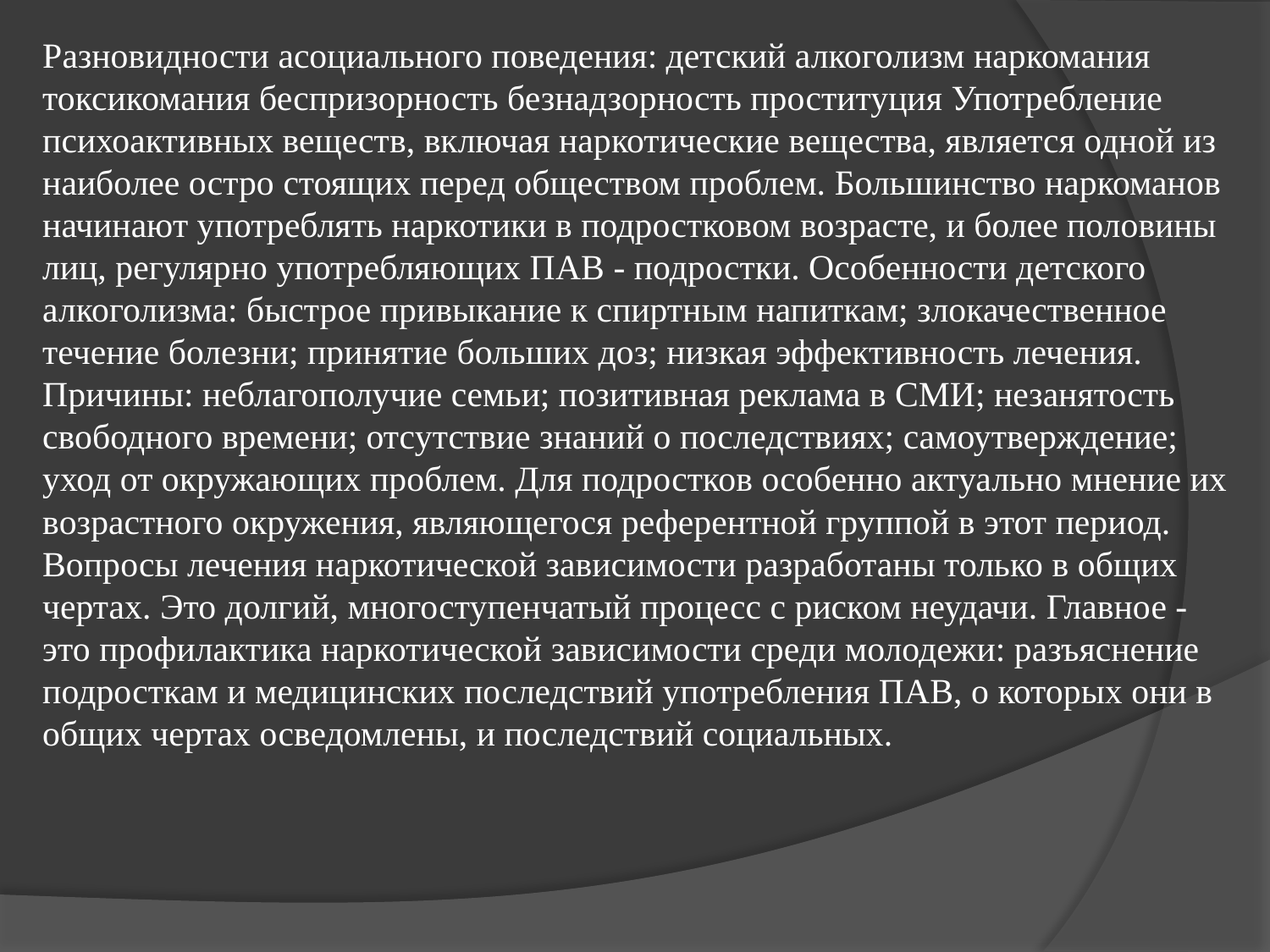

Разновидности асоциального поведения: детский алкоголизм наркомания токсикомания беспризорность безнадзорность проституция Употребление психоактивных веществ, включая наркотические вещества, является одной из наиболее остро стоящих перед обществом проблем. Большинство наркоманов начинают употреблять наркотики в подростковом возрасте, и более половины лиц, регулярно употребляющих ПАВ - подростки. Особенности детского алкоголизма: быстрое привыкание к спиртным напиткам; злокачественное течение болезни; принятие больших доз; низкая эффективность лечения. Причины: неблагополучие семьи; позитивная реклама в СМИ; незанятость свободного времени; отсутствие знаний о последствиях; самоутверждение; уход от окружающих проблем. Для подростков особенно актуально мнение их возрастного окружения, являющегося референтной группой в этот период. Вопросы лечения наркотической зависимости разработаны только в общих чертах. Это долгий, многоступенчатый процесс с риском неудачи. Главное - это профилактика наркотической зависимости среди молодежи: разъяснение подросткам и медицинских последствий употребления ПАВ, о которых они в общих чертах осведомлены, и последствий социальных.
#